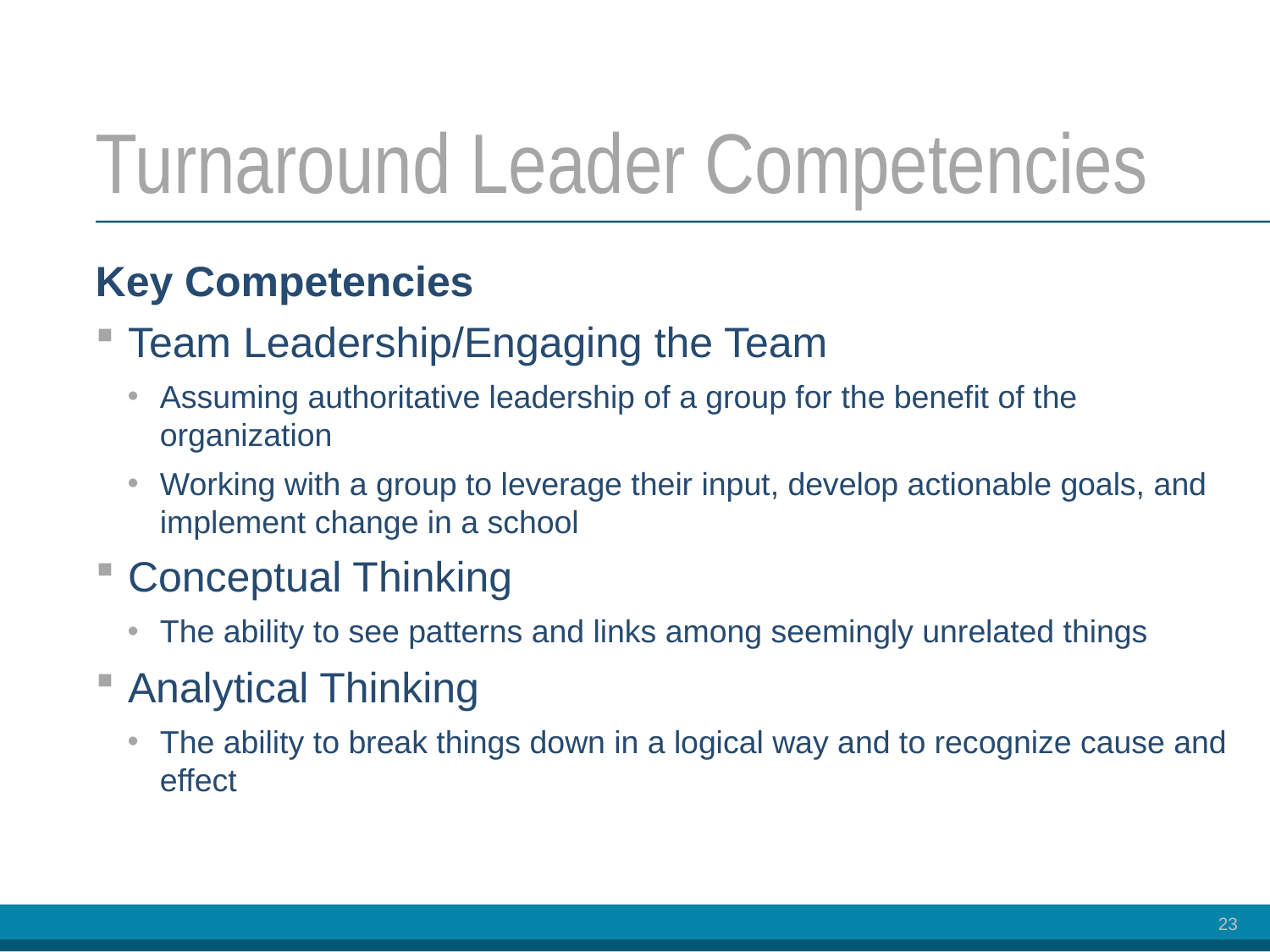

# Turnaround Leader Competencies
Key Competencies
Team Leadership/Engaging the Team
Assuming authoritative leadership of a group for the benefit of the organization
Working with a group to leverage their input, develop actionable goals, and implement change in a school
Conceptual Thinking
The ability to see patterns and links among seemingly unrelated things
Analytical Thinking
The ability to break things down in a logical way and to recognize cause and effect
23